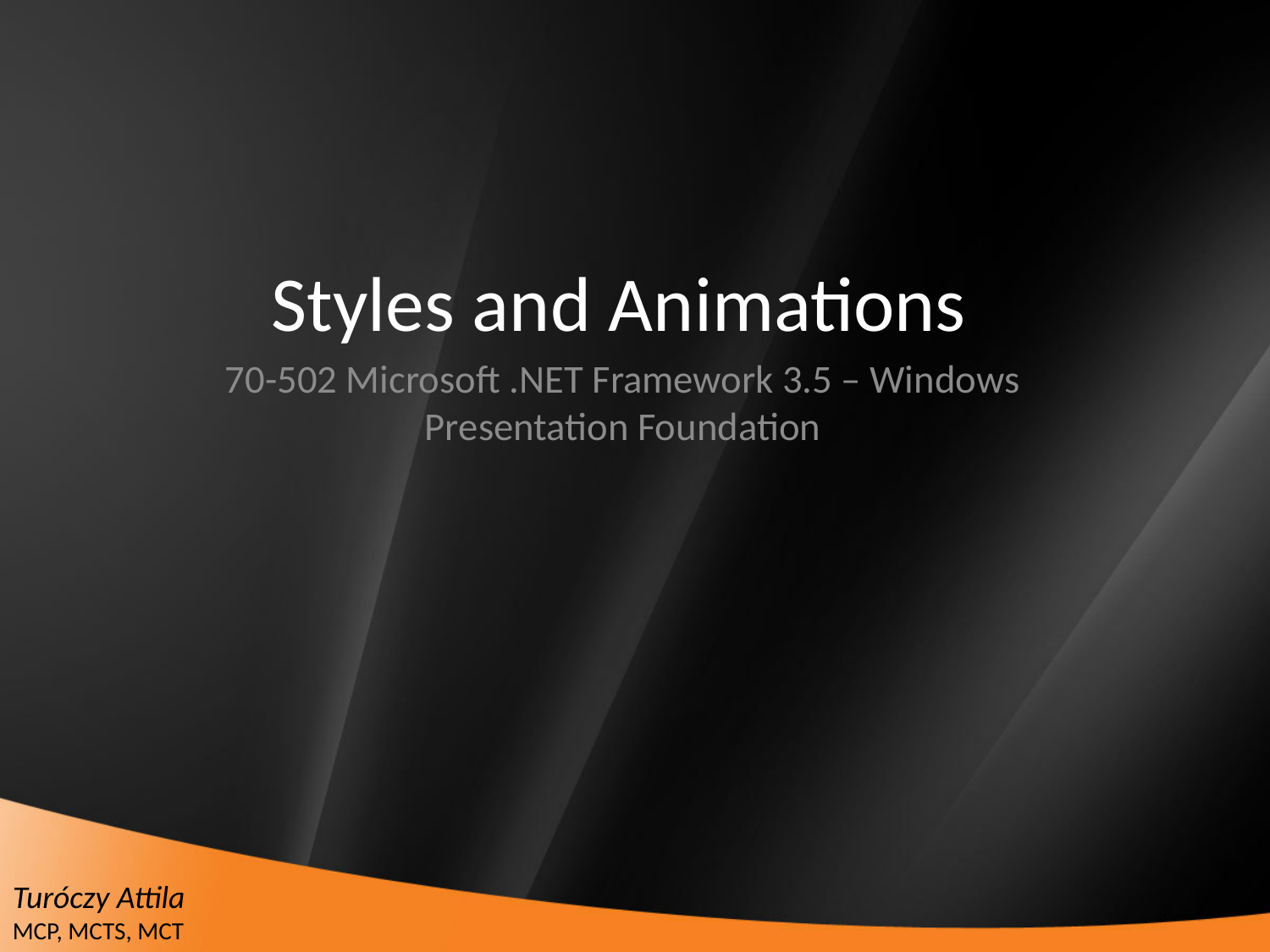

# Styles and Animations
70-502 Microsoft .NET Framework 3.5 – Windows Presentation Foundation
Turóczy Attila
MCP, MCTS, MCT